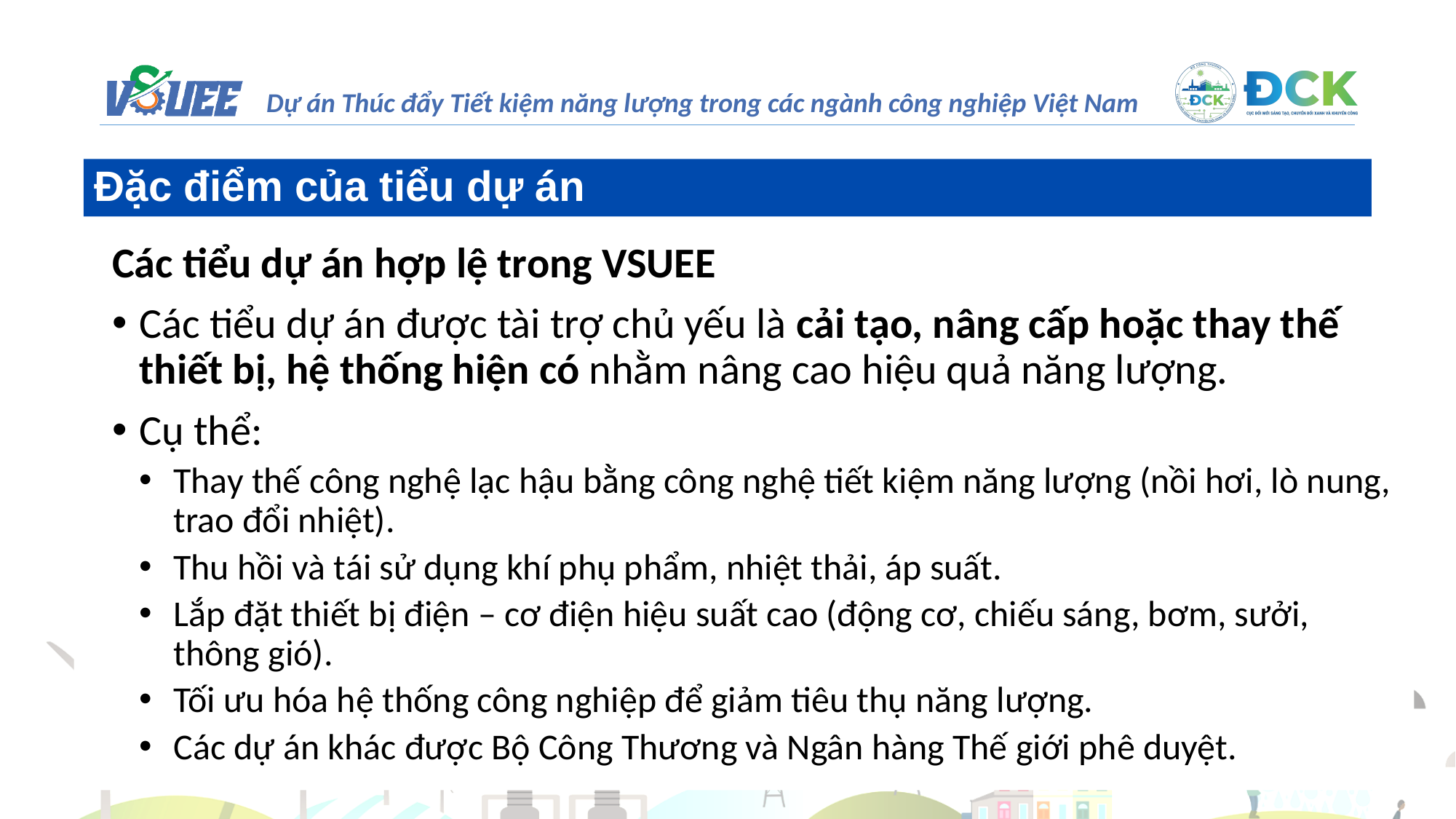

Đặc điểm của tiểu dự án
Các tiểu dự án hợp lệ trong VSUEE
Các tiểu dự án được tài trợ chủ yếu là cải tạo, nâng cấp hoặc thay thế thiết bị, hệ thống hiện có nhằm nâng cao hiệu quả năng lượng.
Cụ thể:
Thay thế công nghệ lạc hậu bằng công nghệ tiết kiệm năng lượng (nồi hơi, lò nung, trao đổi nhiệt).
Thu hồi và tái sử dụng khí phụ phẩm, nhiệt thải, áp suất.
Lắp đặt thiết bị điện – cơ điện hiệu suất cao (động cơ, chiếu sáng, bơm, sưởi, thông gió).
Tối ưu hóa hệ thống công nghiệp để giảm tiêu thụ năng lượng.
Các dự án khác được Bộ Công Thương và Ngân hàng Thế giới phê duyệt.